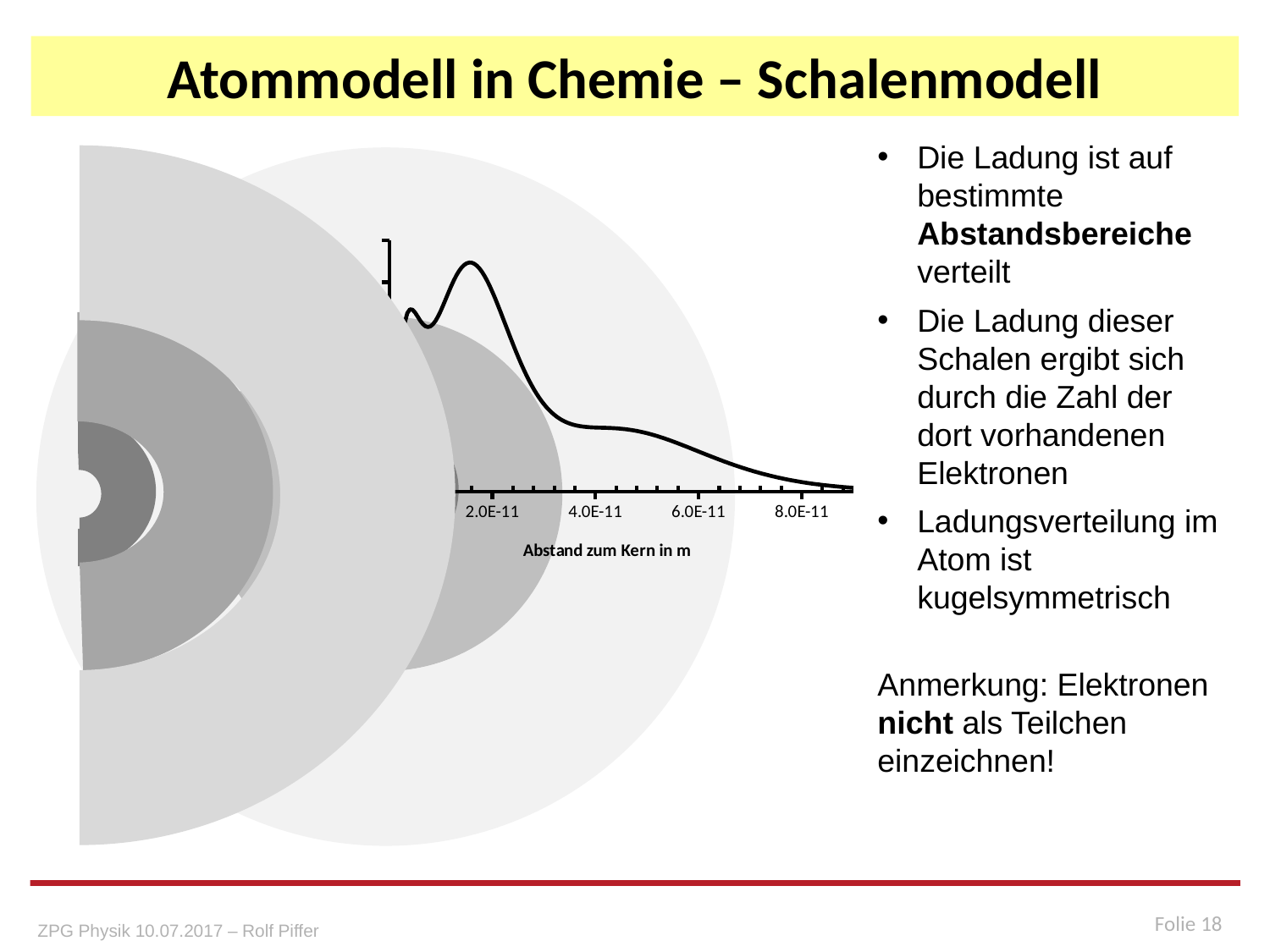

# Atommodell in Chemie – Schalenmodell

### Chart

| Category | KLM-Schale |
|---|---|
Die Ladung ist auf bestimmte Abstandsbereiche verteilt
Die Ladung dieser Schalen ergibt sich durch die Zahl der dort vorhandenen Elektronen
Ladungsverteilung im Atom ist kugelsymmetrisch
Anmerkung: Elektronen nicht als Teilchen einzeichnen!

Folie 18
ZPG Physik 10.07.2017 – Rolf Piffer